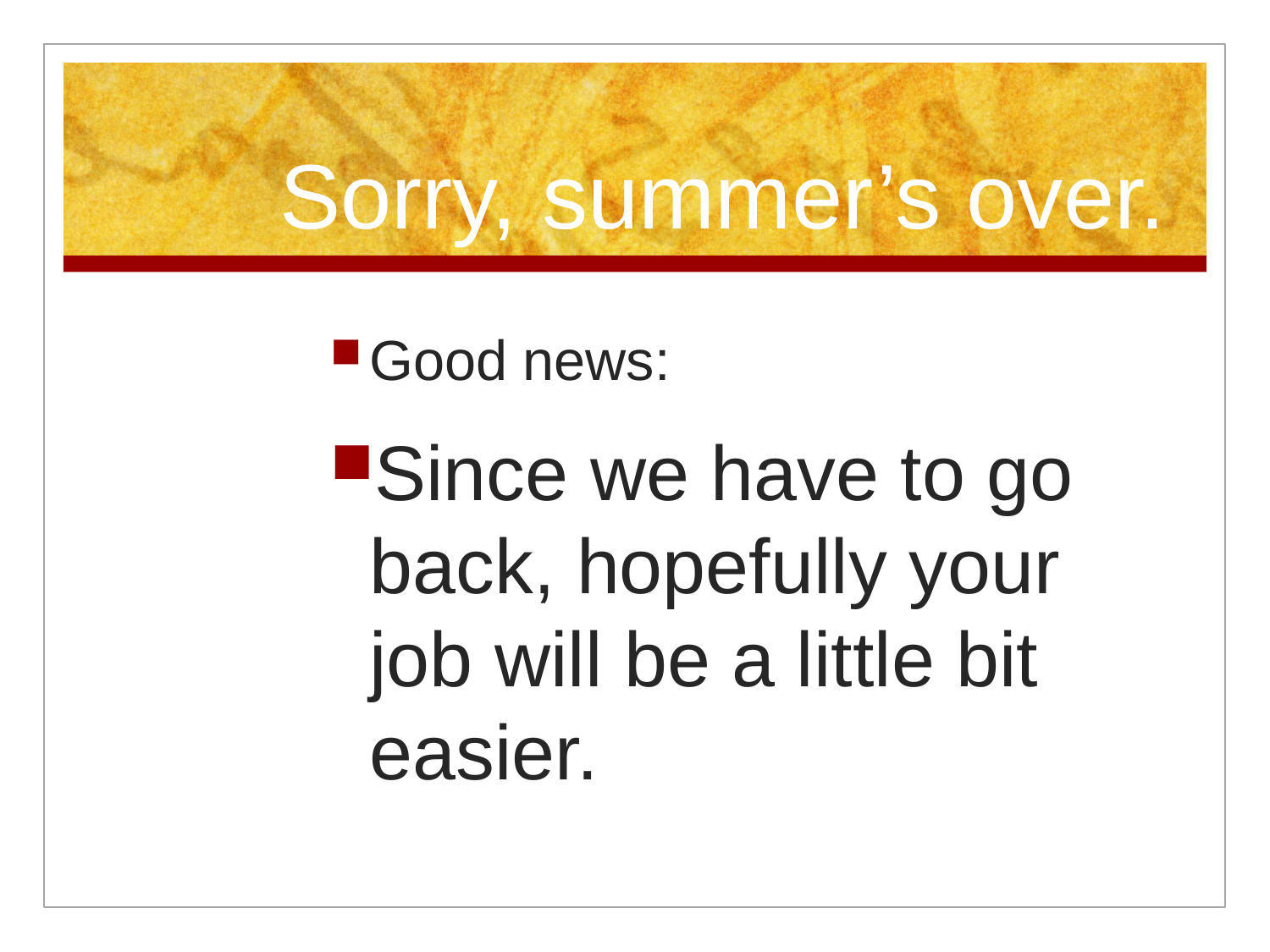

# Sorry, summer’s over.
Good news:
Since we have to go back, hopefully your job will be a little bit easier.